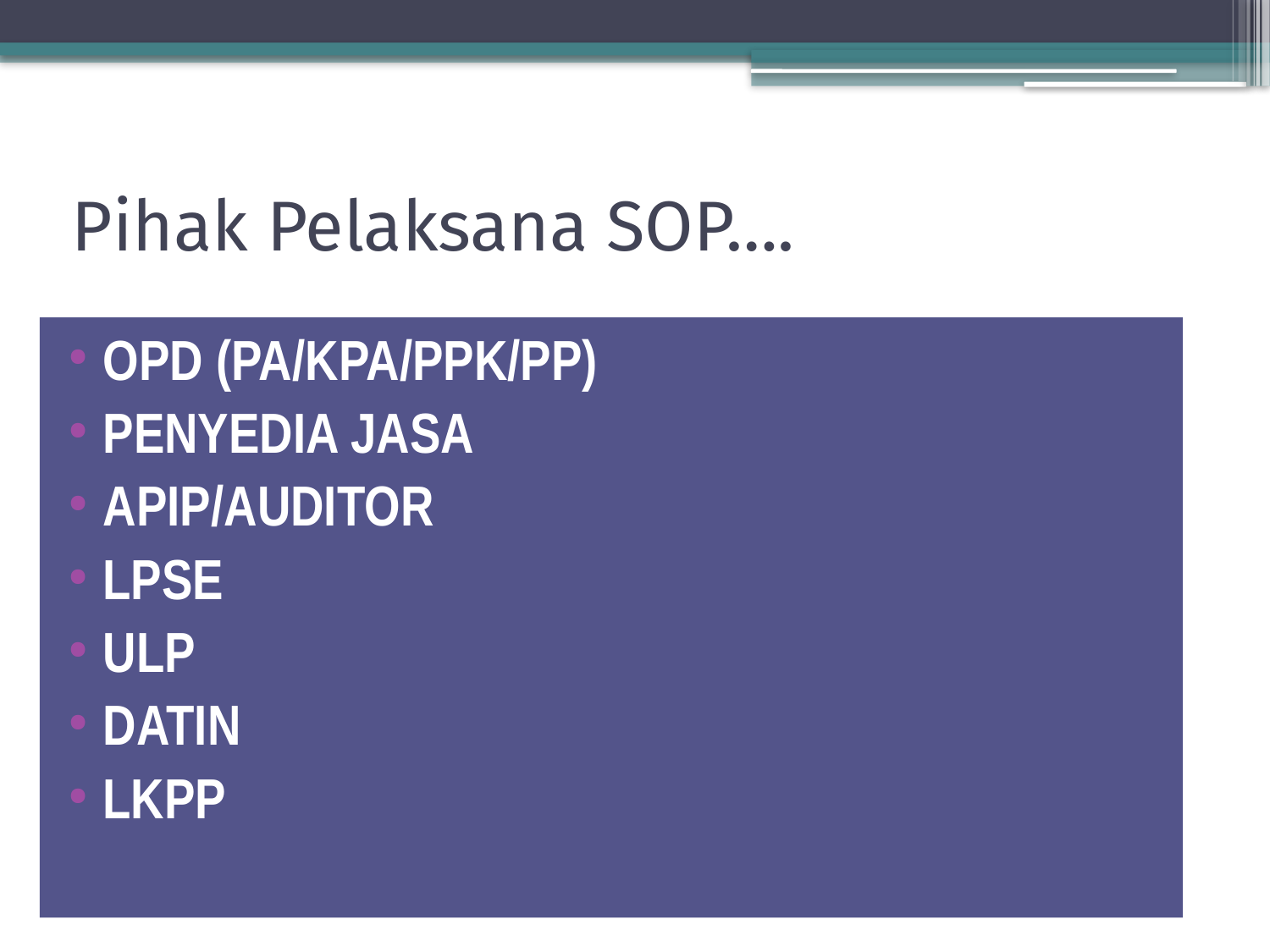

# Pihak Pelaksana SOP….
OPD (PA/KPA/PPK/PP)
PENYEDIA JASA
APIP/AUDITOR
LPSE
ULP
DATIN
LKPP